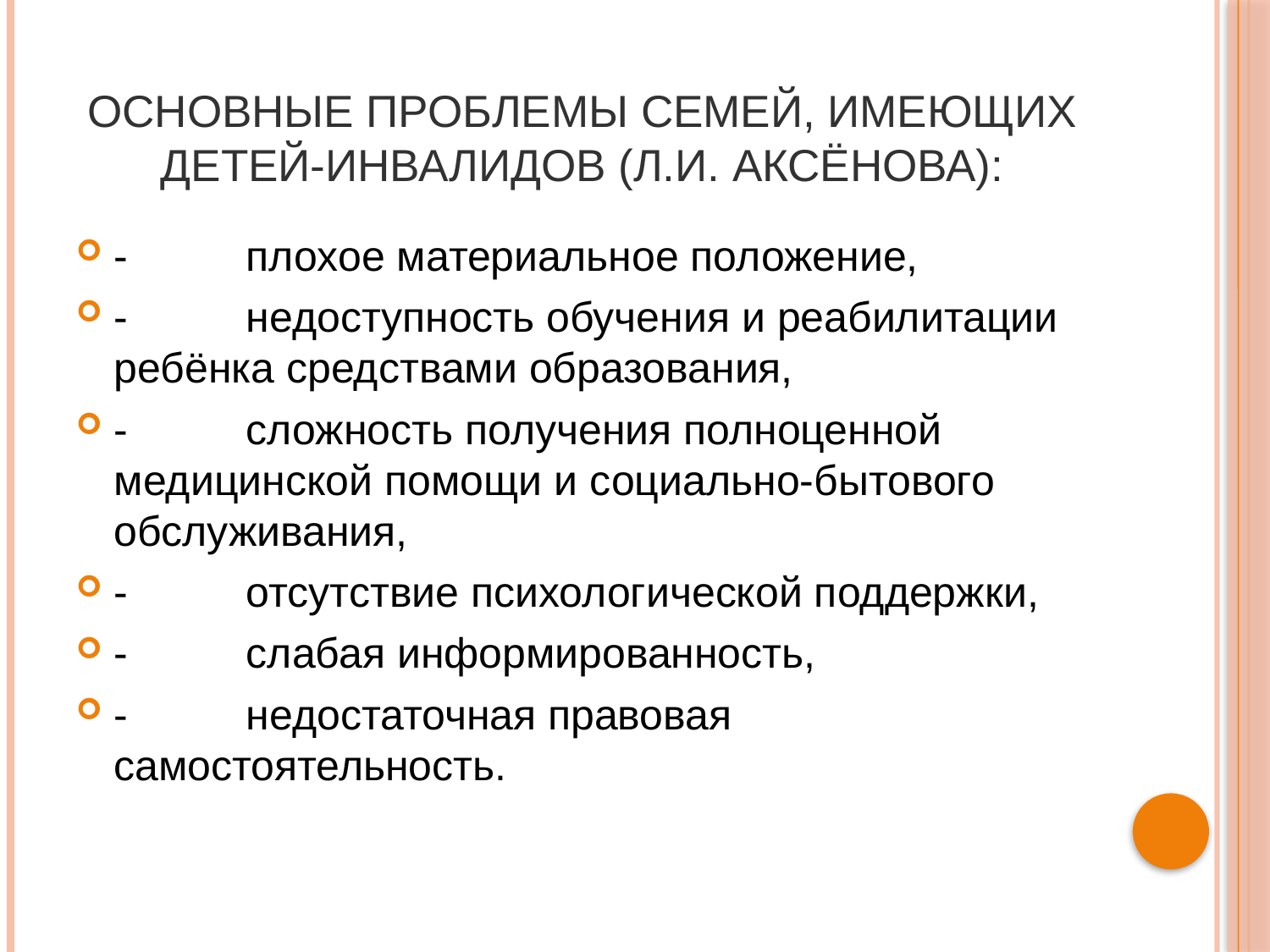

# Основные проблемы семей, имеющих детей-инвалидов (Л.И. Аксёнова):
-          плохое материальное положение,
-          недоступность обучения и реабилитации ребёнка средствами образования,
-          сложность получения полноценной медицинской помощи и социально-бытового обслуживания,
-          отсутствие психологической поддержки,
-          слабая информированность,
-          недостаточная правовая самостоятельность.